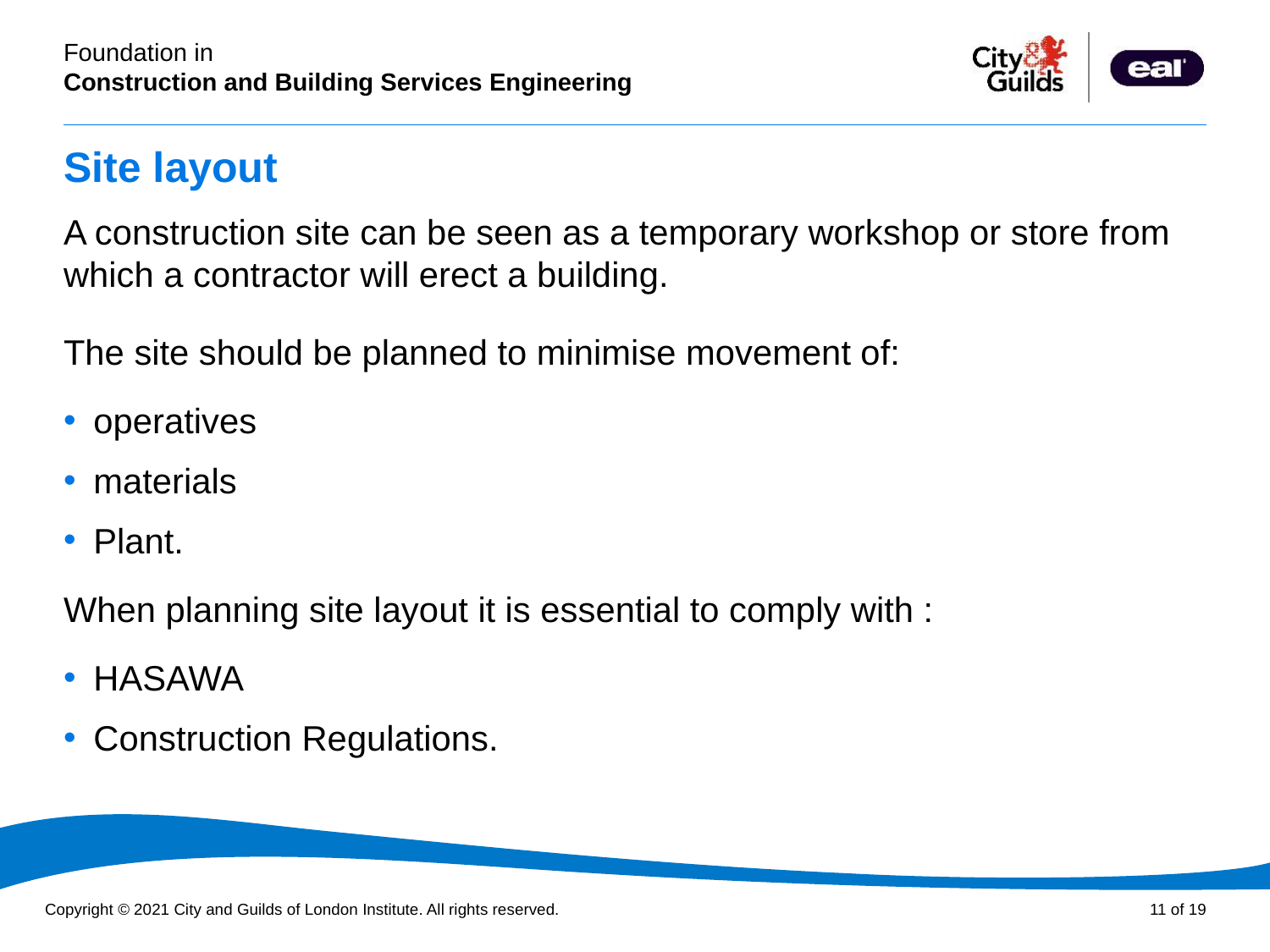

# Site layout
A construction site can be seen as a temporary workshop or store from which a contractor will erect a building.
The site should be planned to minimise movement of:
operatives
materials
Plant.
When planning site layout it is essential to comply with :
HASAWA
Construction Regulations.